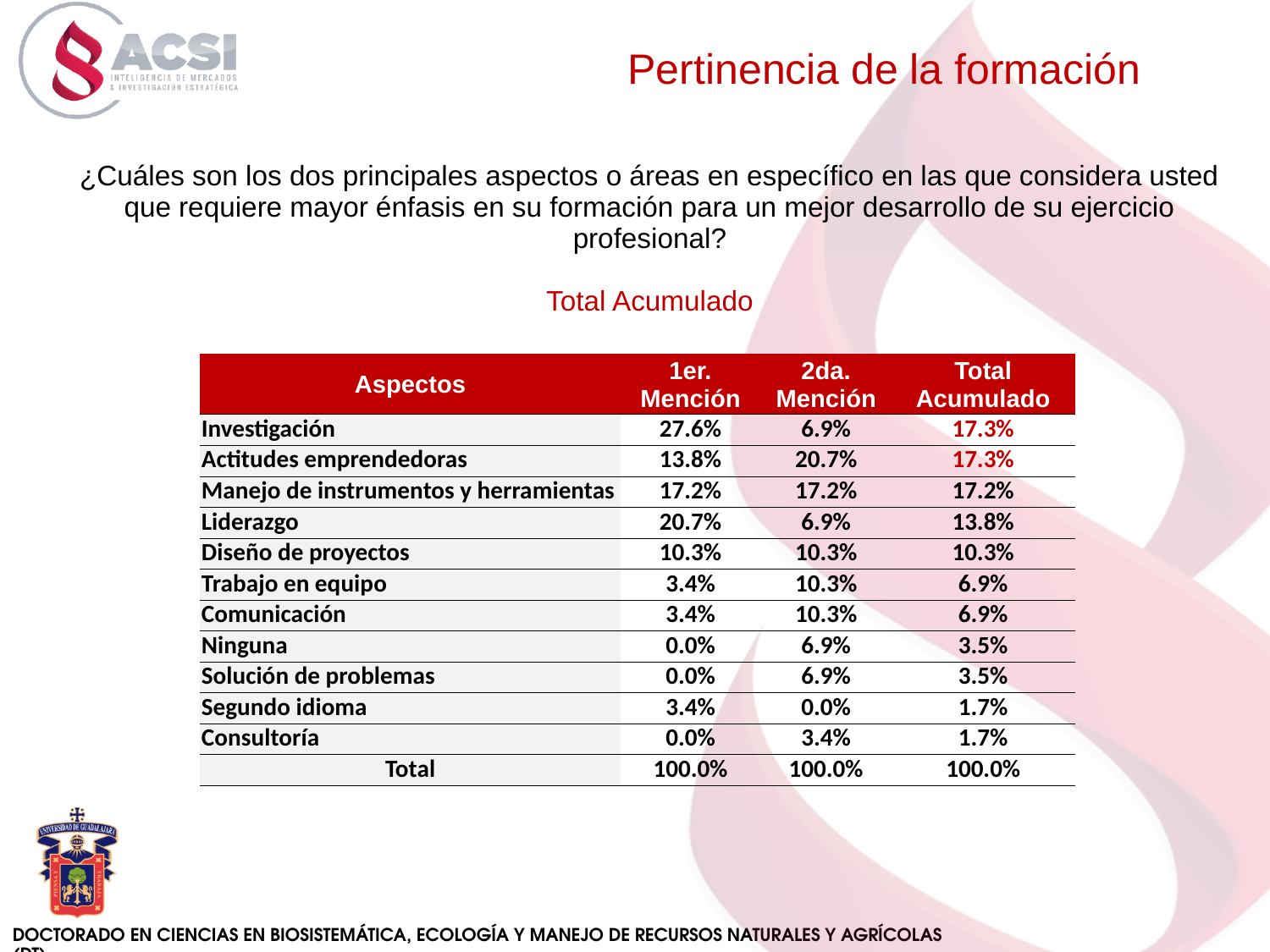

Pertinencia de la formación
¿Cuáles son los dos principales aspectos o áreas en específico en las que considera usted que requiere mayor énfasis en su formación para un mejor desarrollo de su ejercicio profesional?

Total Acumulado
| Aspectos | 1er. Mención | 2da. Mención | Total Acumulado |
| --- | --- | --- | --- |
| Investigación | 27.6% | 6.9% | 17.3% |
| Actitudes emprendedoras | 13.8% | 20.7% | 17.3% |
| Manejo de instrumentos y herramientas | 17.2% | 17.2% | 17.2% |
| Liderazgo | 20.7% | 6.9% | 13.8% |
| Diseño de proyectos | 10.3% | 10.3% | 10.3% |
| Trabajo en equipo | 3.4% | 10.3% | 6.9% |
| Comunicación | 3.4% | 10.3% | 6.9% |
| Ninguna | 0.0% | 6.9% | 3.5% |
| Solución de problemas | 0.0% | 6.9% | 3.5% |
| Segundo idioma | 3.4% | 0.0% | 1.7% |
| Consultoría | 0.0% | 3.4% | 1.7% |
| Total | 100.0% | 100.0% | 100.0% |